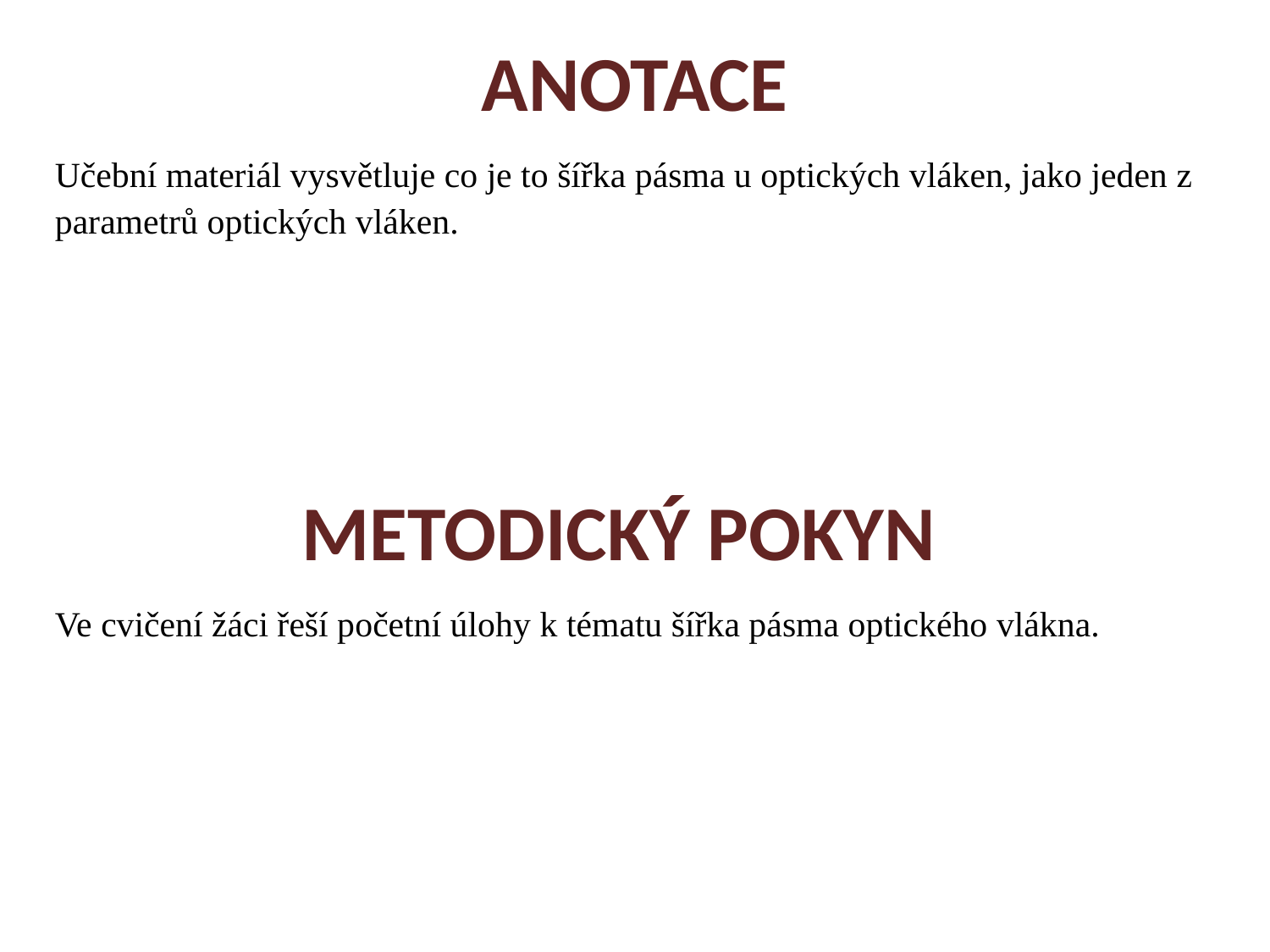

ANOTACE
Učební materiál vysvětluje co je to šířka pásma u optických vláken, jako jeden z parametrů optických vláken.
METODICKÝ POKYN
Ve cvičení žáci řeší početní úlohy k tématu šířka pásma optického vlákna.